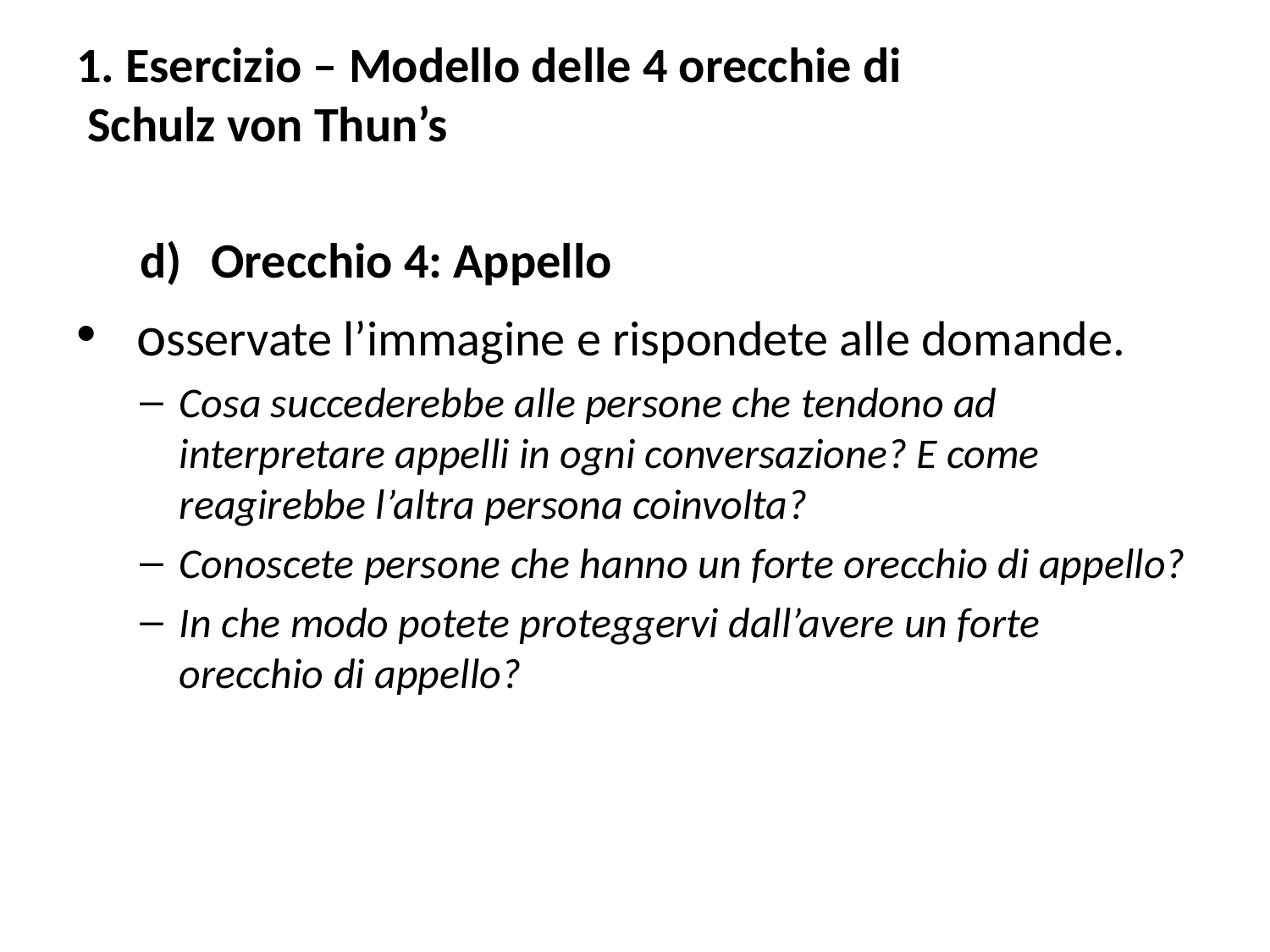

# 1. Esercizio – Modello delle 4 orecchie di Schulz von Thun’s
Orecchio 4: Appello
 osservate l’immagine e rispondete alle domande.
Cosa succederebbe alle persone che tendono ad interpretare appelli in ogni conversazione? E come reagirebbe l’altra persona coinvolta?
Conoscete persone che hanno un forte orecchio di appello?
In che modo potete proteggervi dall’avere un forte orecchio di appello?